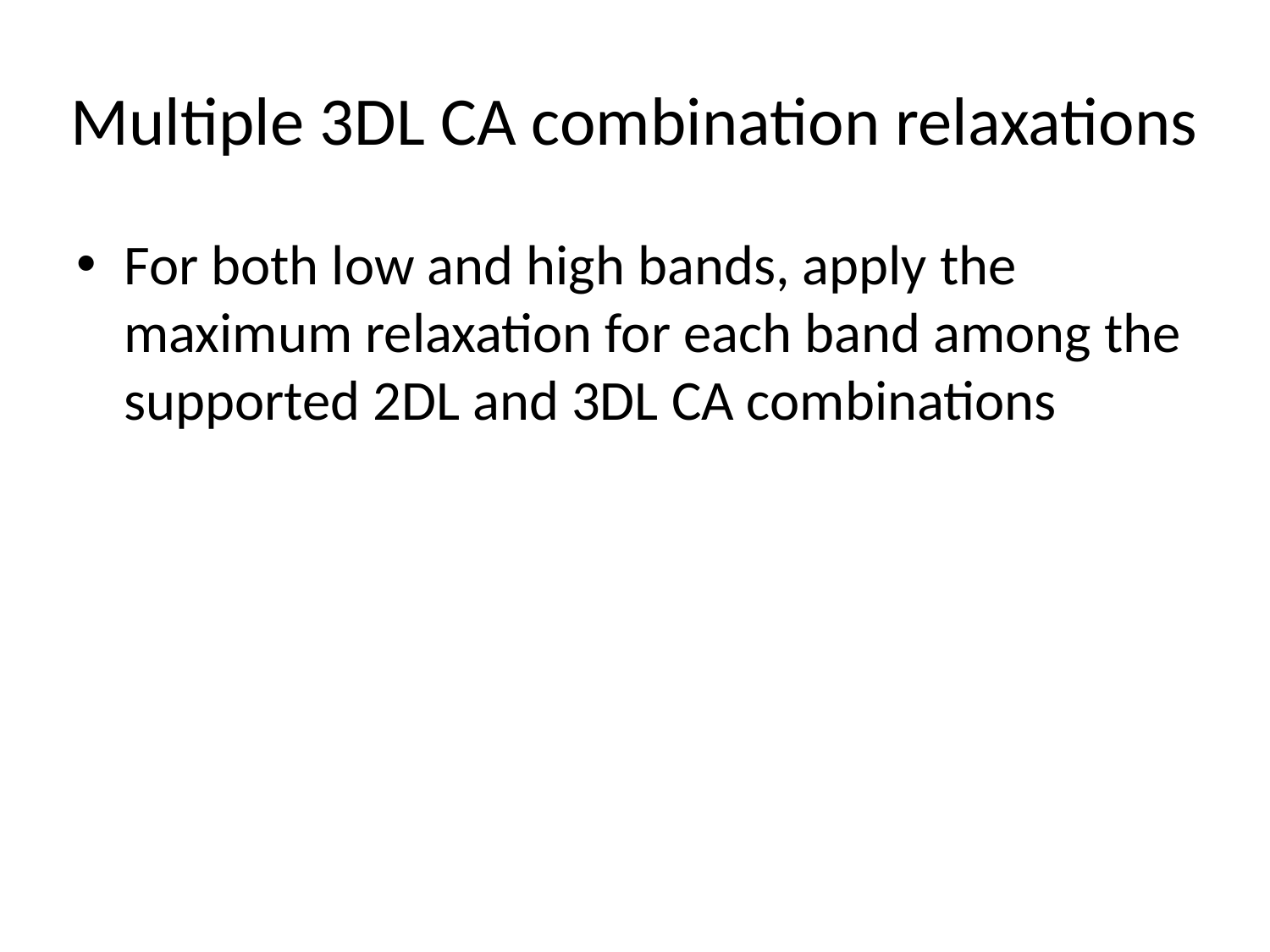

# Multiple 3DL CA combination relaxations
For both low and high bands, apply the maximum relaxation for each band among the supported 2DL and 3DL CA combinations